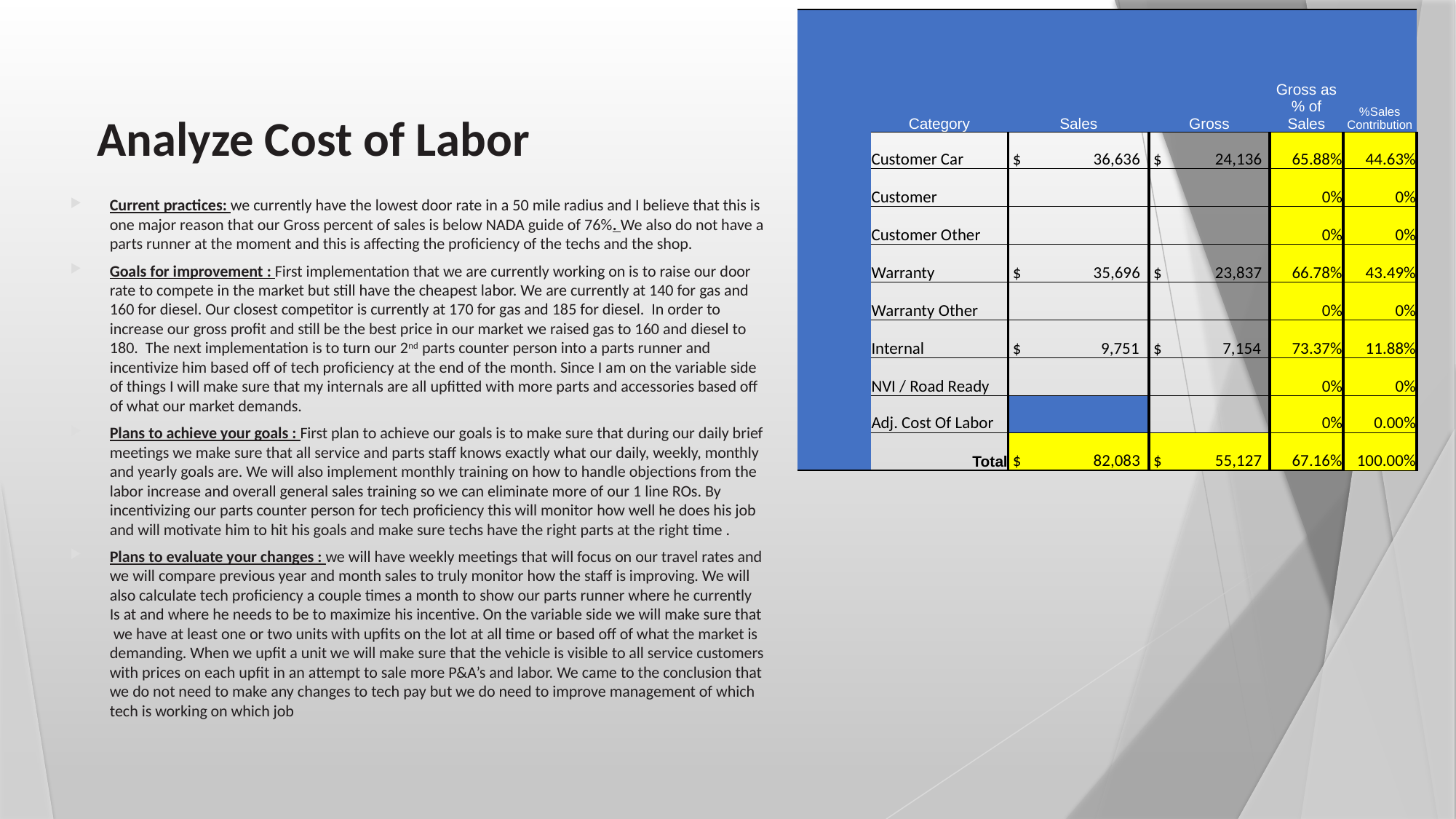

|  | Category | Sales | Gross | Gross as % of Sales | %Sales Contribution |
| --- | --- | --- | --- | --- | --- |
|  | Customer Car | $ 36,636 | $ 24,136 | 65.88% | 44.63% |
|  | Customer |  |  | 0% | 0% |
|  | Customer Other |  |  | 0% | 0% |
|  | Warranty | $ 35,696 | $ 23,837 | 66.78% | 43.49% |
|  | Warranty Other |  |  | 0% | 0% |
|  | Internal | $ 9,751 | $ 7,154 | 73.37% | 11.88% |
|  | NVI / Road Ready |  |  | 0% | 0% |
|  | Adj. Cost Of Labor |  |  | 0% | 0.00% |
|  | Total | $ 82,083 | $ 55,127 | 67.16% | 100.00% |
# Analyze Cost of Labor

Current practices: we currently have the lowest door rate in a 50 mile radius and I believe that this is one major reason that our Gross percent of sales is below NADA guide of 76%. We also do not have a parts runner at the moment and this is affecting the proficiency of the techs and the shop.
Goals for improvement : First implementation that we are currently working on is to raise our door rate to compete in the market but still have the cheapest labor. We are currently at 140 for gas and 160 for diesel. Our closest competitor is currently at 170 for gas and 185 for diesel.  In order to increase our gross profit and still be the best price in our market we raised gas to 160 and diesel to 180.  The next implementation is to turn our 2nd parts counter person into a parts runner and  incentivize him based off of tech proficiency at the end of the month. Since I am on the variable side of things I will make sure that my internals are all upfitted with more parts and accessories based off of what our market demands.
Plans to achieve your goals : First plan to achieve our goals is to make sure that during our daily brief meetings we make sure that all service and parts staff knows exactly what our daily, weekly, monthly and yearly goals are. We will also implement monthly training on how to handle objections from the labor increase and overall general sales training so we can eliminate more of our 1 line ROs. By incentivizing our parts counter person for tech proficiency this will monitor how well he does his job and will motivate him to hit his goals and make sure techs have the right parts at the right time .
Plans to evaluate your changes : we will have weekly meetings that will focus on our travel rates and we will compare previous year and month sales to truly monitor how the staff is improving. We will also calculate tech proficiency a couple times a month to show our parts runner where he currently Is at and where he needs to be to maximize his incentive. On the variable side we will make sure that  we have at least one or two units with upfits on the lot at all time or based off of what the market is demanding. When we upfit a unit we will make sure that the vehicle is visible to all service customers with prices on each upfit in an attempt to sale more P&A’s and labor. We came to the conclusion that we do not need to make any changes to tech pay but we do need to improve management of which tech is working on which job